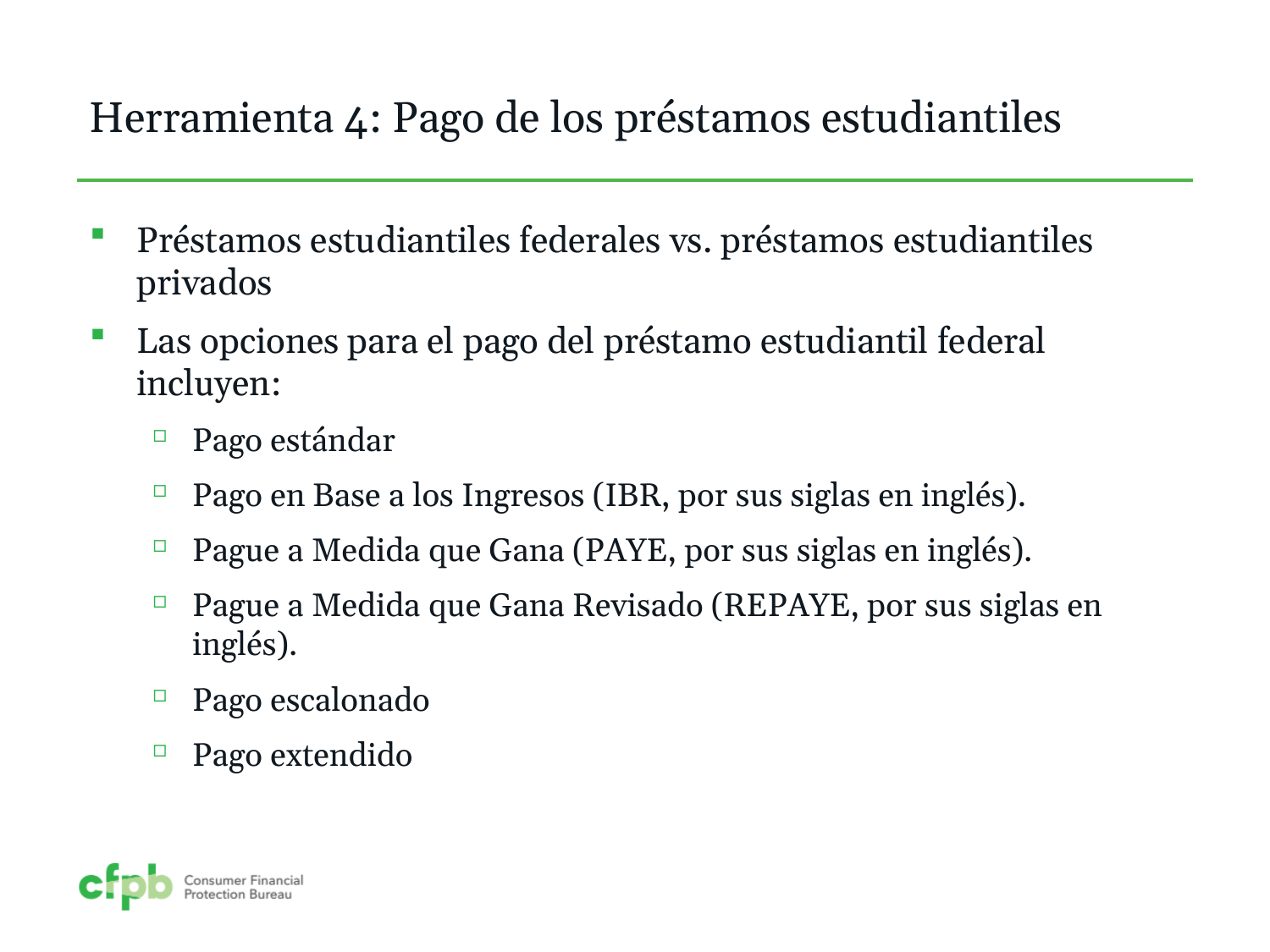

# Herramienta 4: Pago de los préstamos estudiantiles
Préstamos estudiantiles federales vs. préstamos estudiantiles privados
Las opciones para el pago del préstamo estudiantil federal incluyen:
Pago estándar
Pago en Base a los Ingresos (IBR, por sus siglas en inglés).
Pague a Medida que Gana (PAYE, por sus siglas en inglés).
Pague a Medida que Gana Revisado (REPAYE, por sus siglas en inglés).
Pago escalonado
Pago extendido